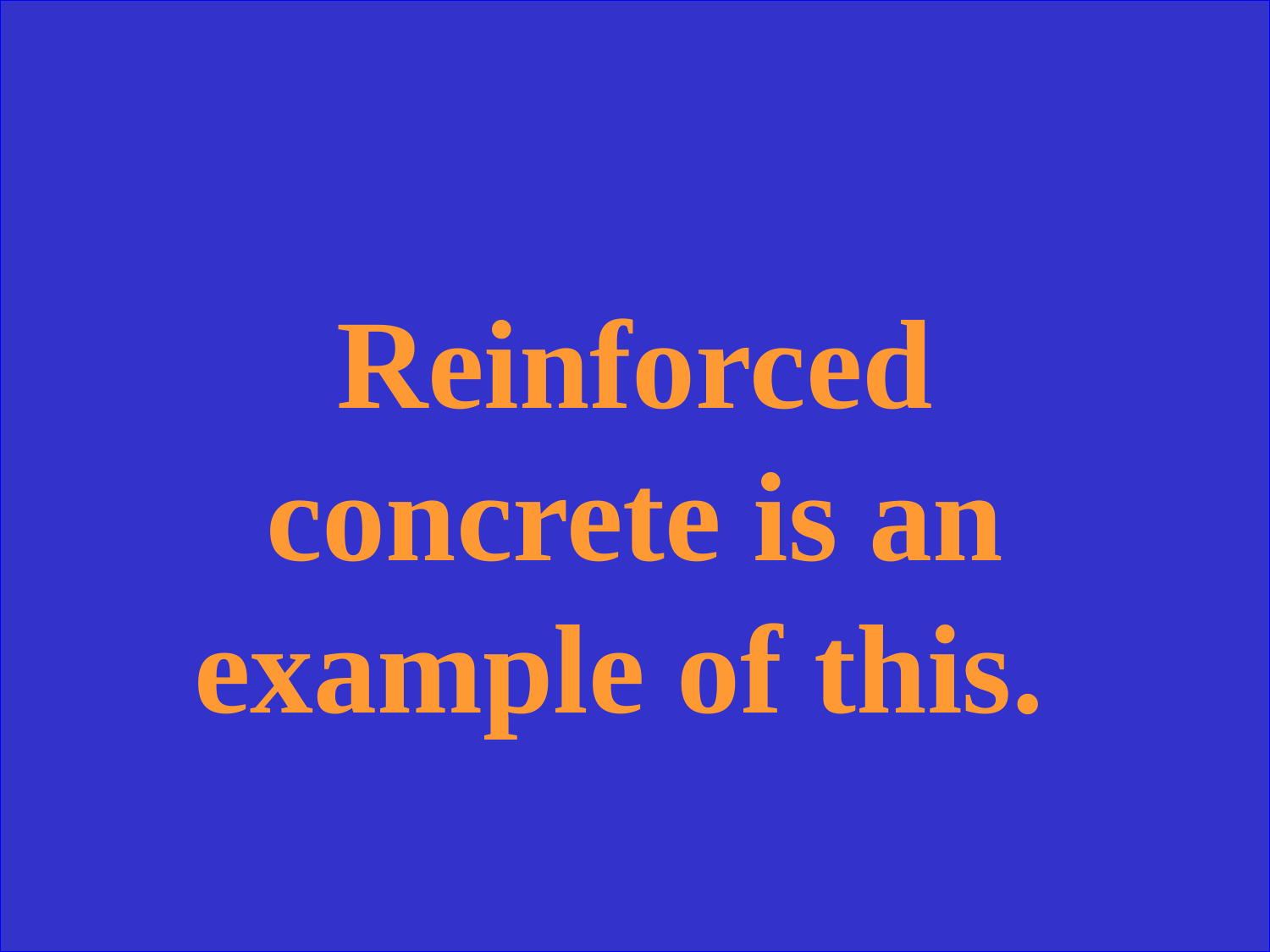

Reinforced concrete is an example of this.